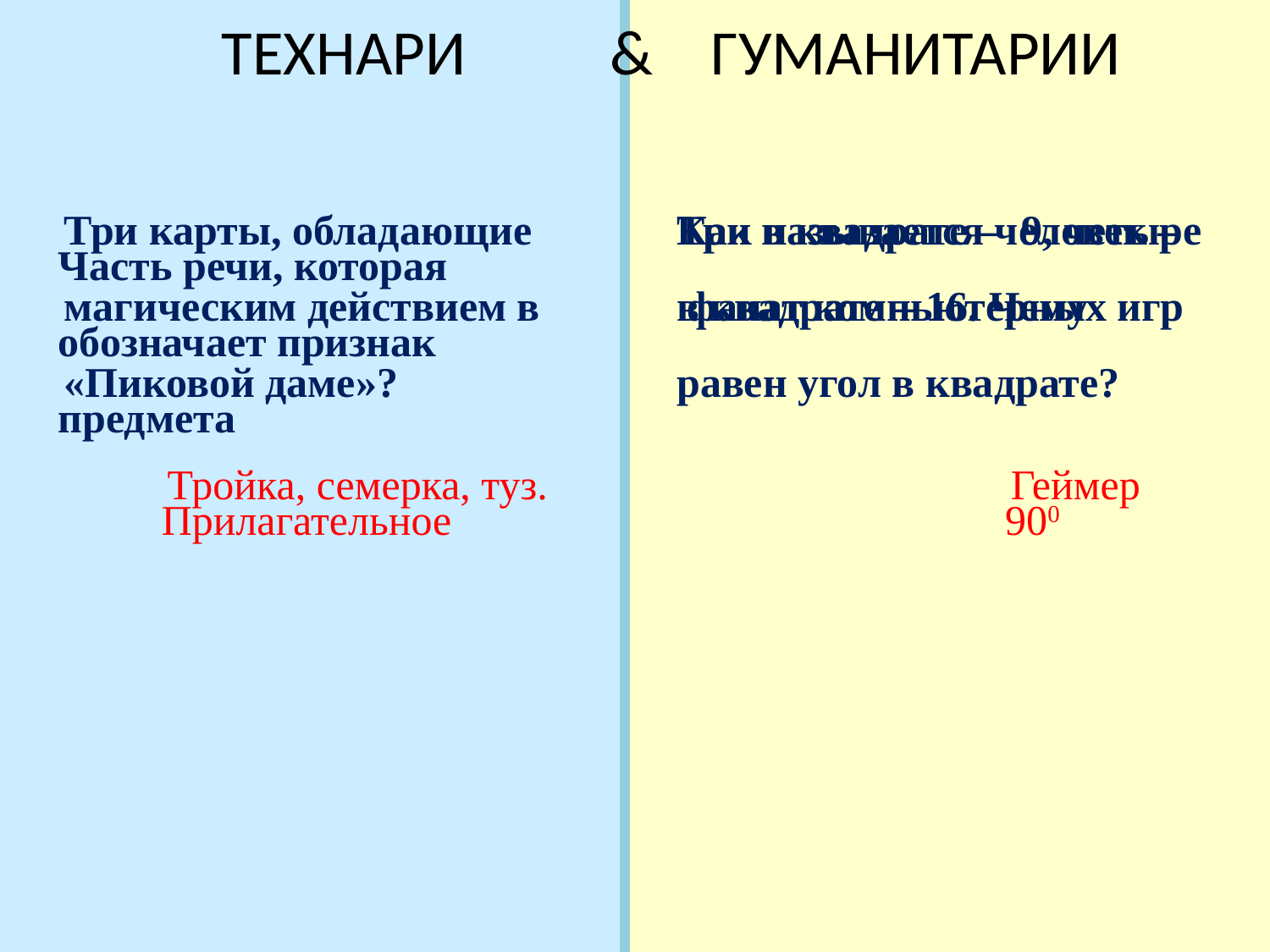

ТЕХНАРИ          &    ГУМАНИТАРИИ
Три карты, обладающие магическим действием в «Пиковой даме»?
Как называется человек –
 фанат компьютерных игр
Три в квадрате –  9, четыре в квадрате – 16. Чему равен угол в квадрате?
Часть речи, которая обозначает признак предмета
Тройка, семерка, туз.
Геймер
Прилагательное
900